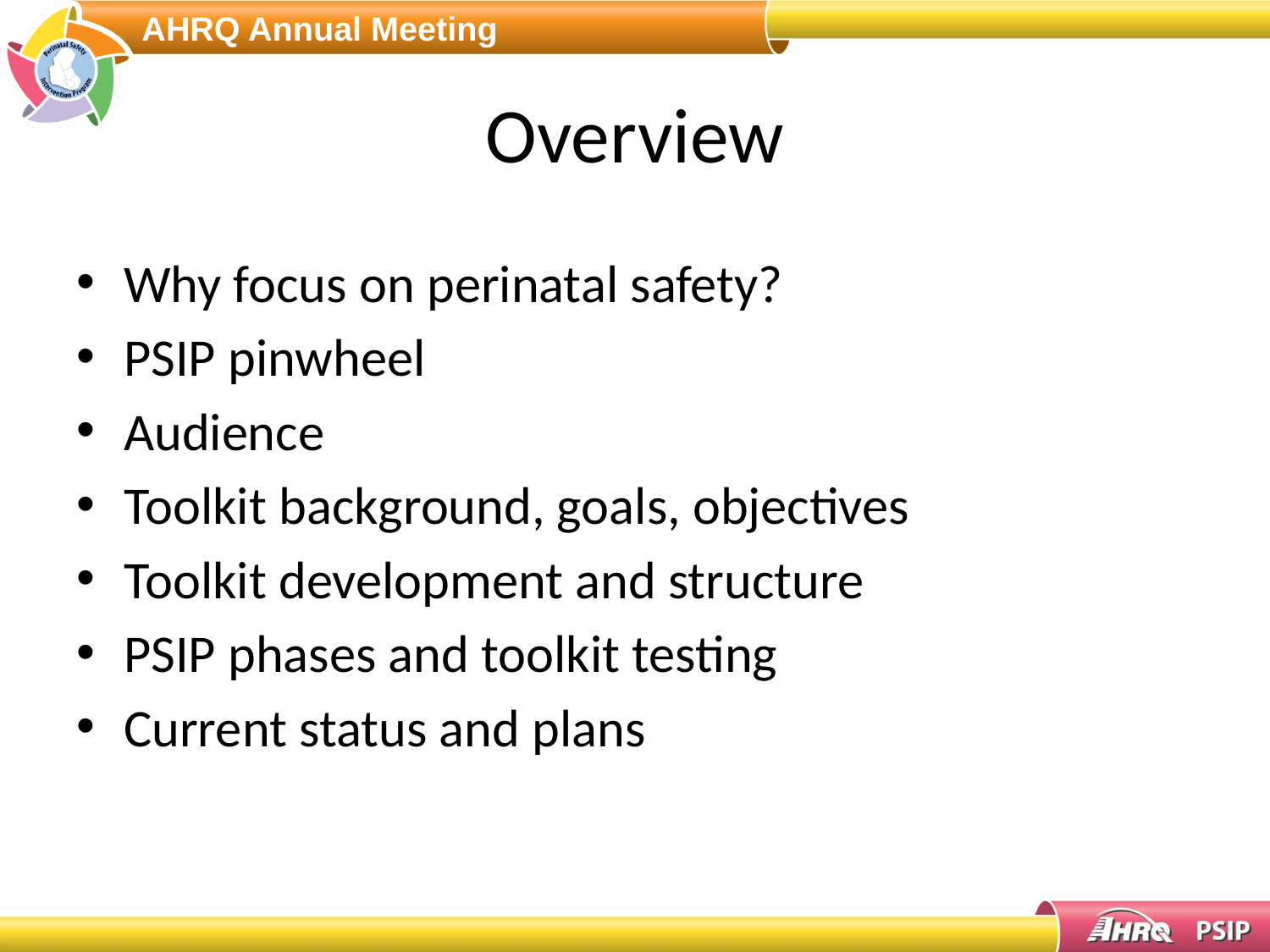

# Overview
Why focus on perinatal safety?
PSIP pinwheel
Audience
Toolkit background, goals, objectives
Toolkit development and structure
PSIP phases and toolkit testing
Current status and plans